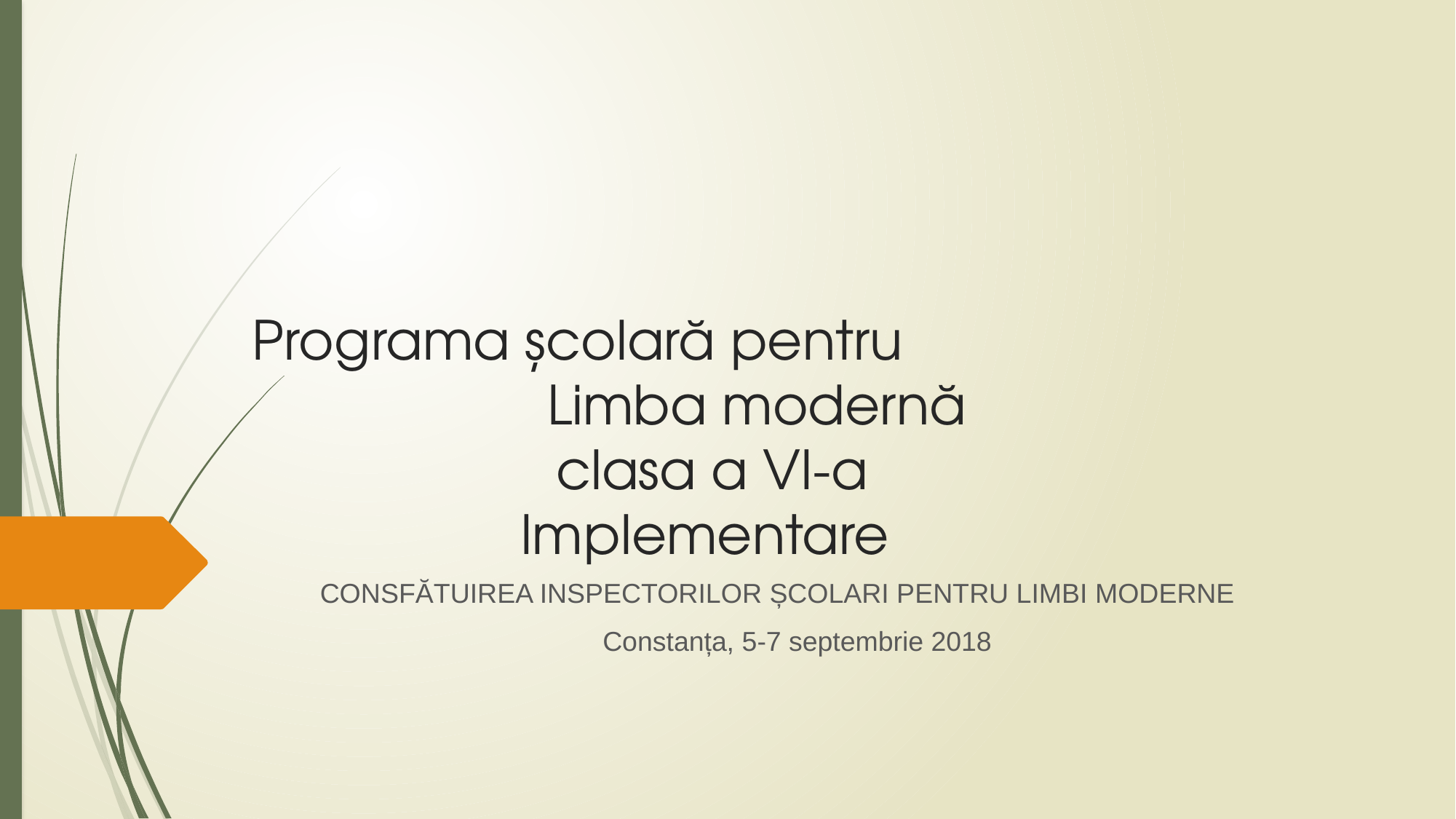

# Programa școlară pentru                         Limba modernă clasa a VI-a Implementare
CONSFĂTUIREA INSPECTORILOR ȘCOLARI PENTRU LIMBI MODERNE
                                     Constanța, 5-7 septembrie 2018